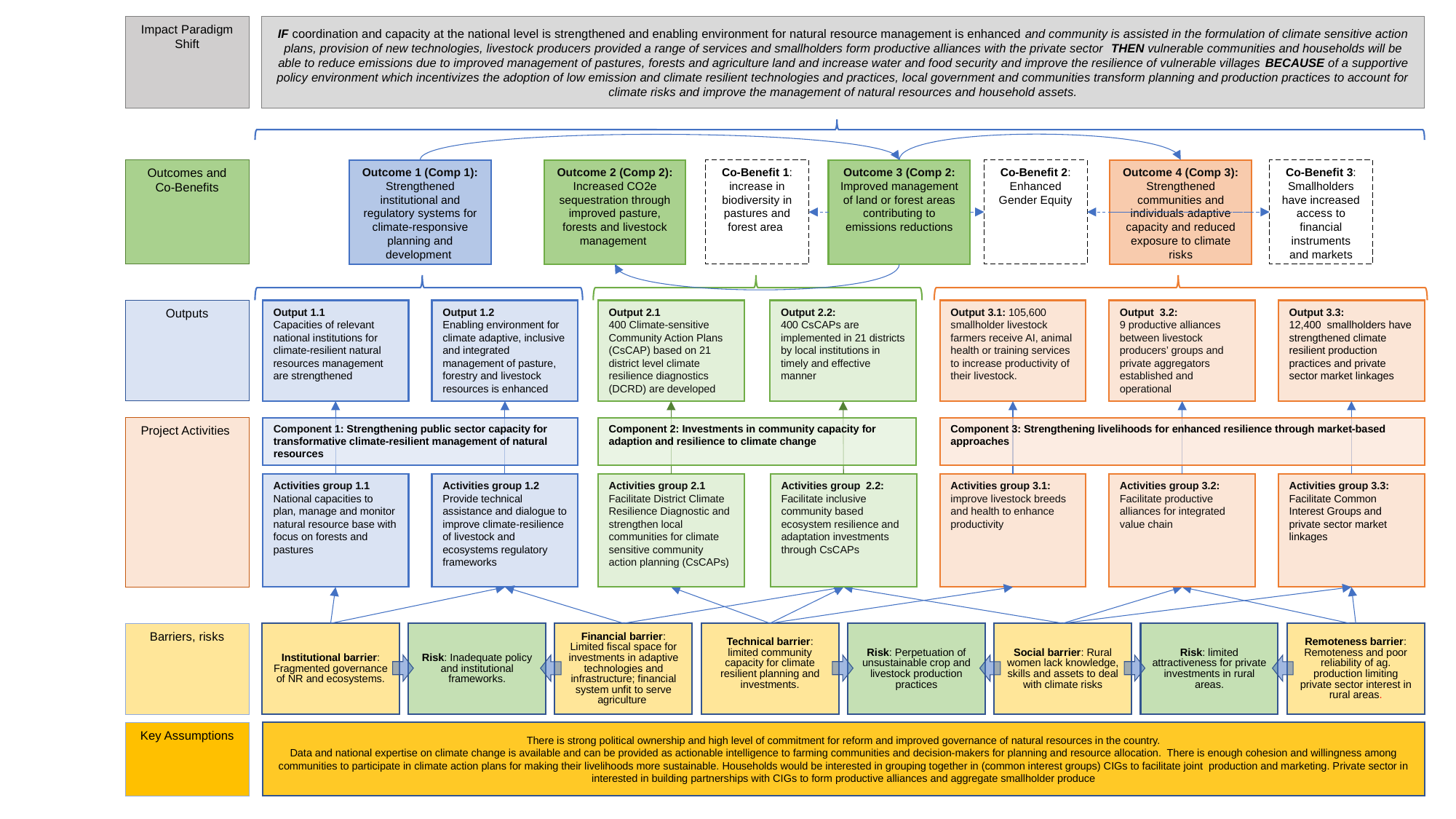

Impact Paradigm Shift
IF coordination and capacity at the national level is strengthened and enabling environment for natural resource management is enhanced and community is assisted in the formulation of climate sensitive action plans, provision of new technologies, livestock producers provided a range of services and smallholders form productive alliances with the private sector  THEN vulnerable communities and households will be able to reduce emissions due to improved management of pastures, forests and agriculture land and increase water and food security and improve the resilience of vulnerable villages BECAUSE of a supportive policy environment which incentivizes the adoption of low emission and climate resilient technologies and practices, local government and communities transform planning and production practices to account for climate risks and improve the management of natural resources and household assets.

Co-Benefit 2: Enhanced Gender Equity
Outcome 4 (Comp 3): Strengthened communities and individuals adaptive capacity and reduced exposure to climate risks
Co-Benefit 3: Smallholders have increased access to financial instruments and markets
Outcome 1 (Comp 1): Strengthened institutional and regulatory systems for climate-responsive planning and development
Outcome 2 (Comp 2): Increased CO2e sequestration through improved pasture, forests and livestock management
Co-Benefit 1: increase in biodiversity in pastures and forest area
Outcome 3 (Comp 2: Improved management of land or forest areas contributing to emissions reductions
Outcomes and Co-Benefits
Outputs
Output 1.1
Capacities of relevant national institutions for climate-resilient natural resources management are strengthened
Output 1.2
Enabling environment for climate adaptive, inclusive and integrated management of pasture, forestry and livestock resources is enhanced
Output 2.1
400 Climate-sensitive Community Action Plans (CsCAP) based on 21 district level climate resilience diagnostics (DCRD) are developed
Output 2.2:
400 CsCAPs are implemented in 21 districts by local institutions in timely and effective manner
Output 3.1: 105,600 smallholder livestock farmers receive AI, animal health or training services to increase productivity of their livestock.
Output  3.2:
9 productive alliances between livestock producers’ groups and private aggregators established and operational
Output 3.3:
12,400  smallholders have strengthened climate resilient production practices and private sector market linkages
Project Activities
Component 1: Strengthening public sector capacity for transformative climate-resilient management of natural resources
Component 2: Investments in community capacity for adaption and resilience to climate change
Component 3: Strengthening livelihoods for enhanced resilience through market-based approaches
Activities group 1.1
National capacities to plan, manage and monitor natural resource base with focus on forests and pastures
Activities group 1.2
Provide technical assistance and dialogue to improve climate-resilience of livestock and ecosystems regulatory frameworks
Activities group 2.1
Facilitate District Climate Resilience Diagnostic and strengthen local communities for climate sensitive community action planning (CsCAPs)
Activities group  2.2:
Facilitate inclusive community based ecosystem resilience and adaptation investments through CsCAPs
Activities group 3.1: improve livestock breeds and health to enhance productivity
Activities group 3.2:
Facilitate productive alliances for integrated value chain
Activities group 3.3:
Facilitate Common Interest Groups and private sector market linkages

Barriers, risks
Institutional barrier: Fragmented governance of NR and ecosystems.
Risk: Inadequate policy and institutional frameworks.
Financial barrier: Limited fiscal space for investments in adaptive technologies and infrastructure; financial system unfit to serve agriculture
Technical barrier: limited community capacity for climate resilient planning and investments.

Risk: Perpetuation of unsustainable crop and livestock production practices
Social barrier: Rural women lack knowledge, skills and assets to deal with climate risks
Risk: limited attractiveness for private investments in rural areas.
Remoteness barrier: Remoteness and poor reliability of ag. production limiting private sector interest in rural areas.

Key Assumptions
There is strong political ownership and high level of commitment for reform and improved governance of natural resources in the country.
Data and national expertise on climate change is available and can be provided as actionable intelligence to farming communities and decision-makers for planning and resource allocation.  There is enough cohesion and willingness among communities to participate in climate action plans for making their livelihoods more sustainable. Households would be interested in grouping together in (common interest groups) CIGs to facilitate joint  production and marketing. Private sector in interested in building partnerships with CIGs to form productive alliances and aggregate smallholder produce